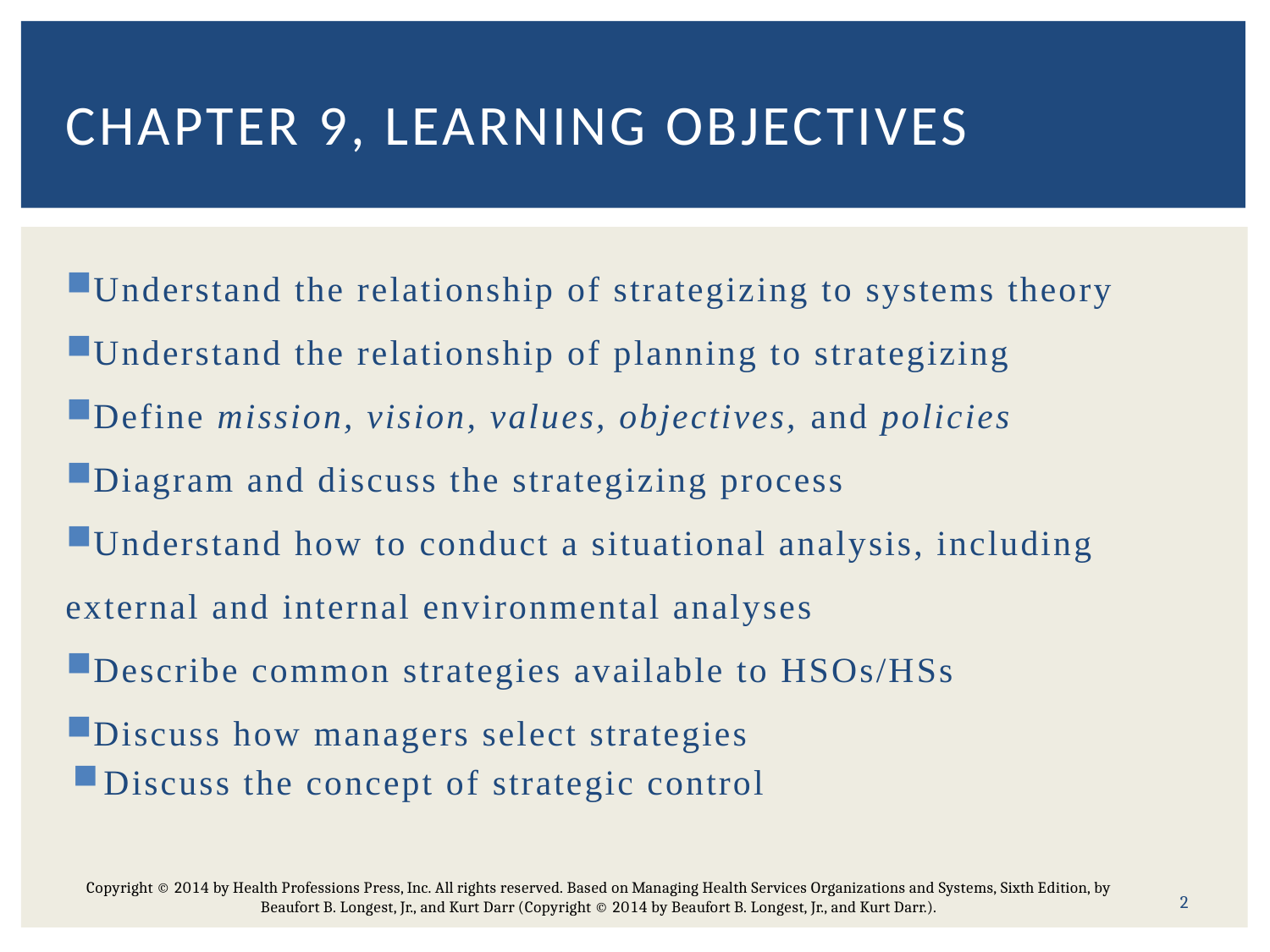

# Chapter 9, Learning objectives
Understand the relationship of strategizing to systems theory
Understand the relationship of planning to strategizing
Define mission, vision, values, objectives, and policies
Diagram and discuss the strategizing process
Understand how to conduct a situational analysis, including external and internal environmental analyses
Describe common strategies available to HSOs/HSs
Discuss how managers select strategies
Discuss the concept of strategic control
2